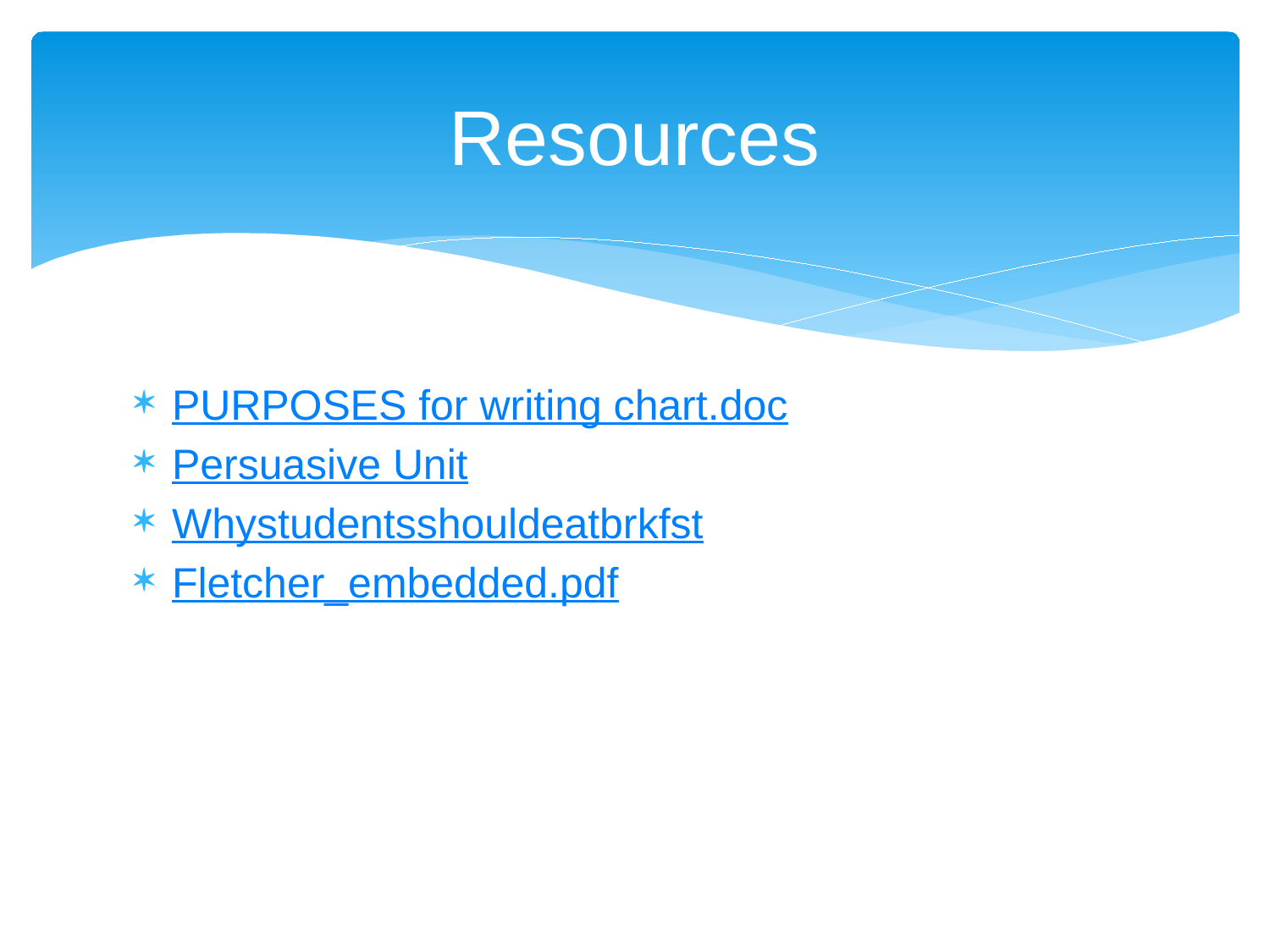

# Resources
PURPOSES for writing chart.doc
Persuasive Unit
Whystudentsshouldeatbrkfst
Fletcher_embedded.pdf